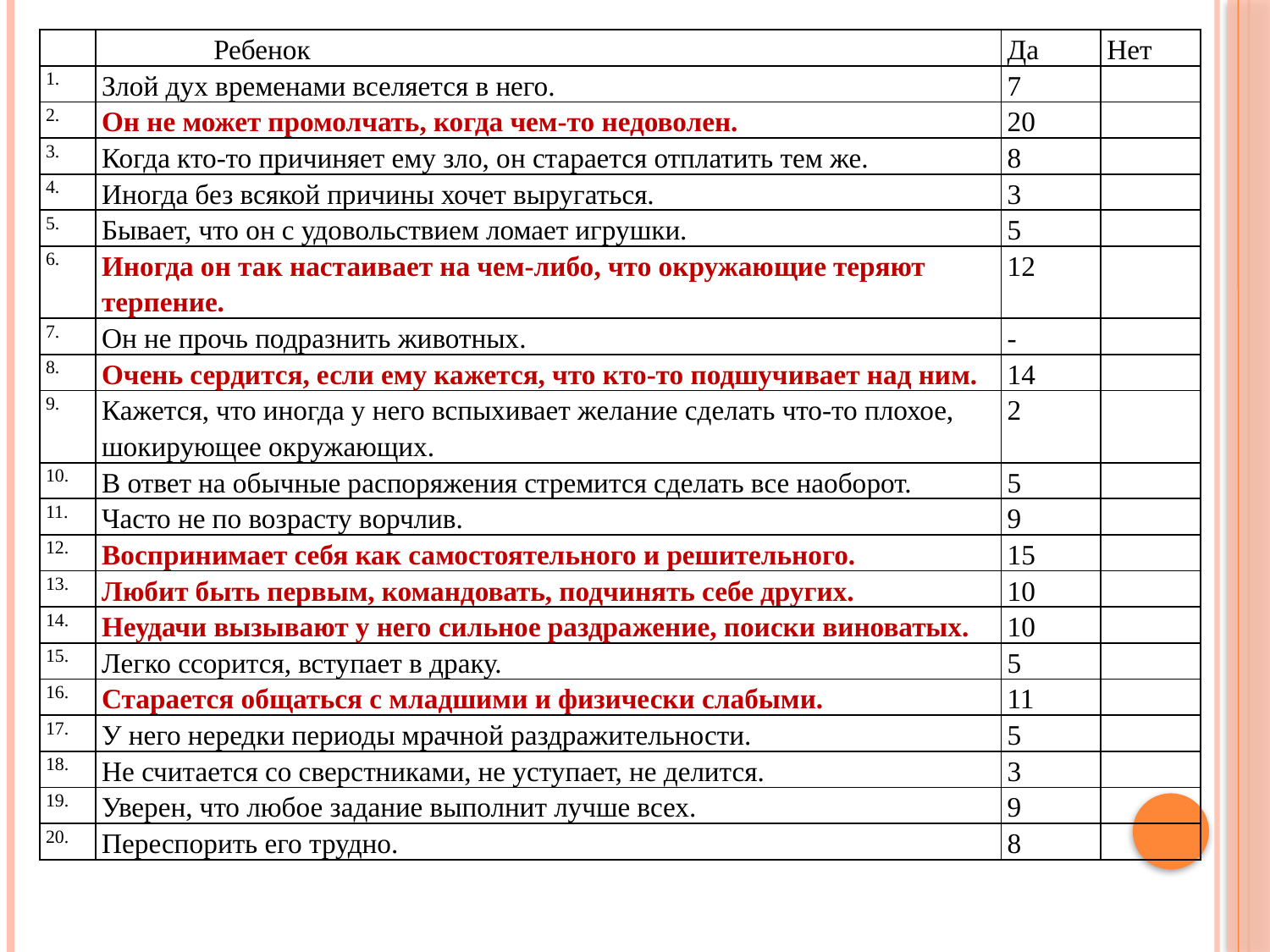

|  | Ребенок | Да | Нет |
| --- | --- | --- | --- |
| 1. | Злой дух временами вселяется в него. | 7 |  |
| 2. | Он не может промолчать, когда чем-то недоволен. | 20 |  |
| 3. | Когда кто-то причиняет ему зло, он старается отплатить тем же. | 8 |  |
| 4. | Иногда без всякой причины хочет выругаться. | 3 |  |
| 5. | Бывает, что он с удовольствием ломает игрушки. | 5 |  |
| 6. | Иногда он так настаивает на чем-либо, что окружающие теряют терпение. | 12 |  |
| 7. | Он не прочь подразнить животных. | - |  |
| 8. | Очень сердится, если ему кажется, что кто-то подшучивает над ним. | 14 |  |
| 9. | Кажется, что иногда у него вспыхивает желание сделать что-то плохое, шокирующее окружающих. | 2 |  |
| 10. | В ответ на обычные распоряжения стремится сделать все наоборот. | 5 |  |
| 11. | Часто не по возрасту ворчлив. | 9 |  |
| 12. | Воспринимает себя как самостоятельного и решительного. | 15 |  |
| 13. | Любит быть первым, командовать, подчинять себе других. | 10 |  |
| 14. | Неудачи вызывают у него сильное раздражение, поиски виноватых. | 10 |  |
| 15. | Легко ссорится, вступает в драку. | 5 |  |
| 16. | Старается общаться с младшими и физически слабыми. | 11 |  |
| 17. | У него нередки периоды мрачной раздражительности. | 5 |  |
| 18. | Не считается со сверстниками, не уступает, не делится. | 3 |  |
| 19. | Уверен, что любое задание выполнит лучше всех. | 9 |  |
| 20. | Переспорить его трудно. | 8 |  |